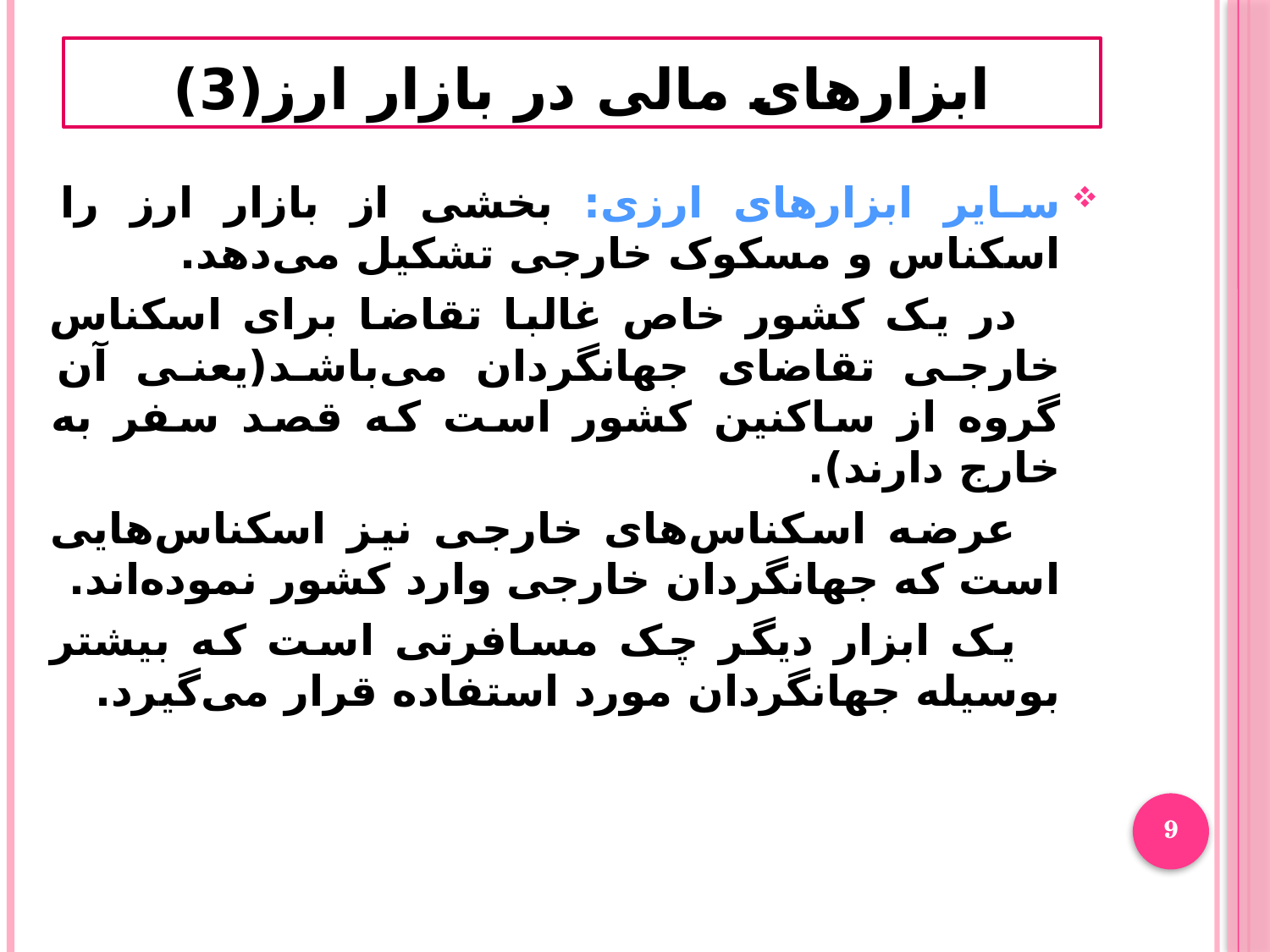

# ابزارهای مالی در بازار ارز(3)
سایر ابزارهای ارزی: بخشی از بازار ارز را اسکناس و مسکوک خارجی تشکیل می‌دهد.
    در یک کشور خاص غالبا تقاضا برای اسکناس خارجی تقاضای جهانگردان می‌باشد(یعنی آن گروه از ساکنین کشور است که قصد سفر به خارج دارند).
    عرضه اسکناس‌های خارجی نیز اسکناس‌هایی است که جهانگردان خارجی وارد کشور نموده‌اند.
    یک ابزار دیگر چک مسافرتی است که بیشتر بوسیله جهانگردان مورد استفاده قرار می‌گیرد.

9